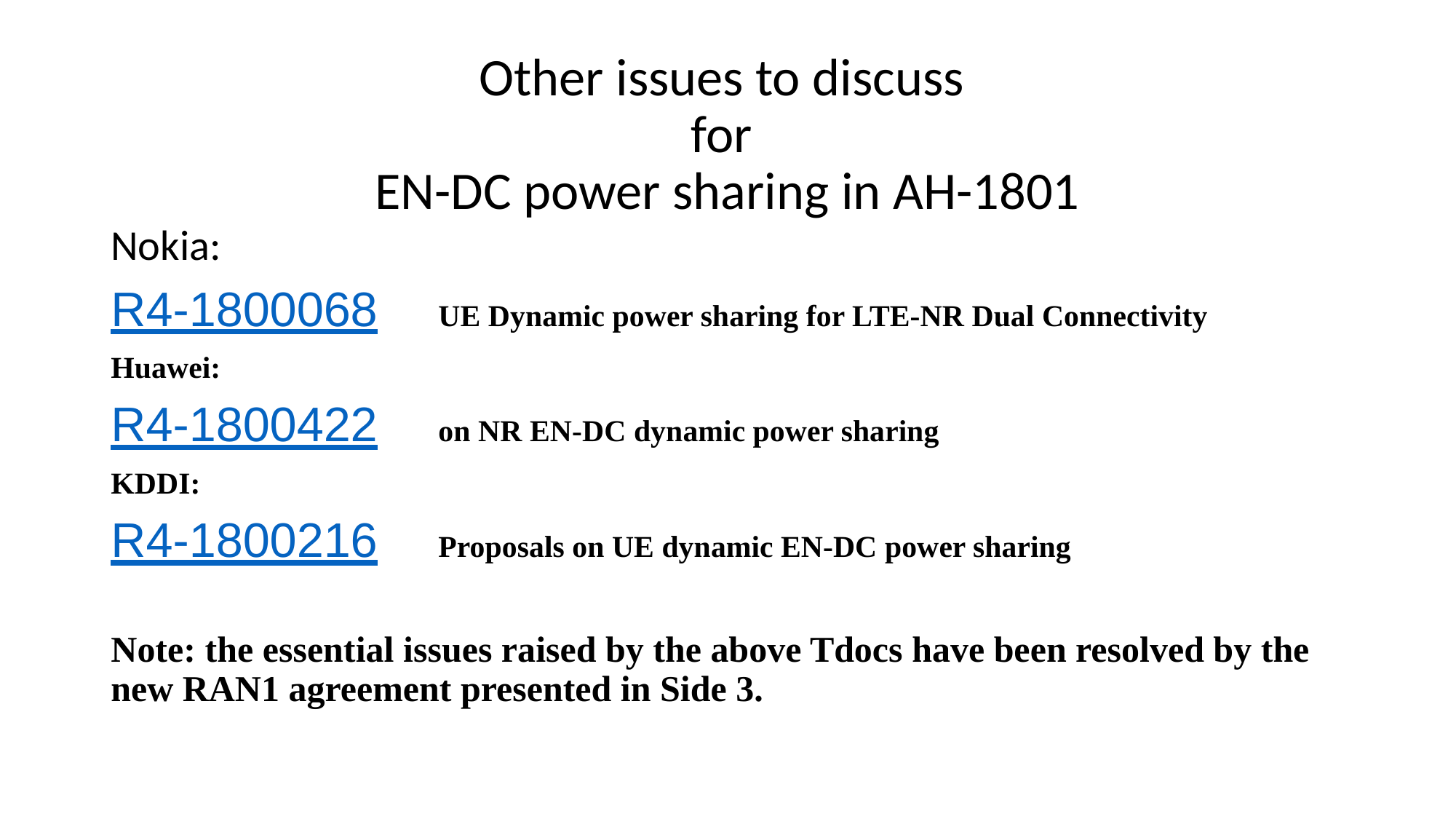

# Other issues to discuss for EN-DC power sharing in AH-1801
Nokia:
R4-1800068	UE Dynamic power sharing for LTE-NR Dual Connectivity
Huawei:
R4-1800422	on NR EN-DC dynamic power sharing
KDDI:
R4-1800216	Proposals on UE dynamic EN-DC power sharing

Note: the essential issues raised by the above Tdocs have been resolved by the new RAN1 agreement presented in Side 3.